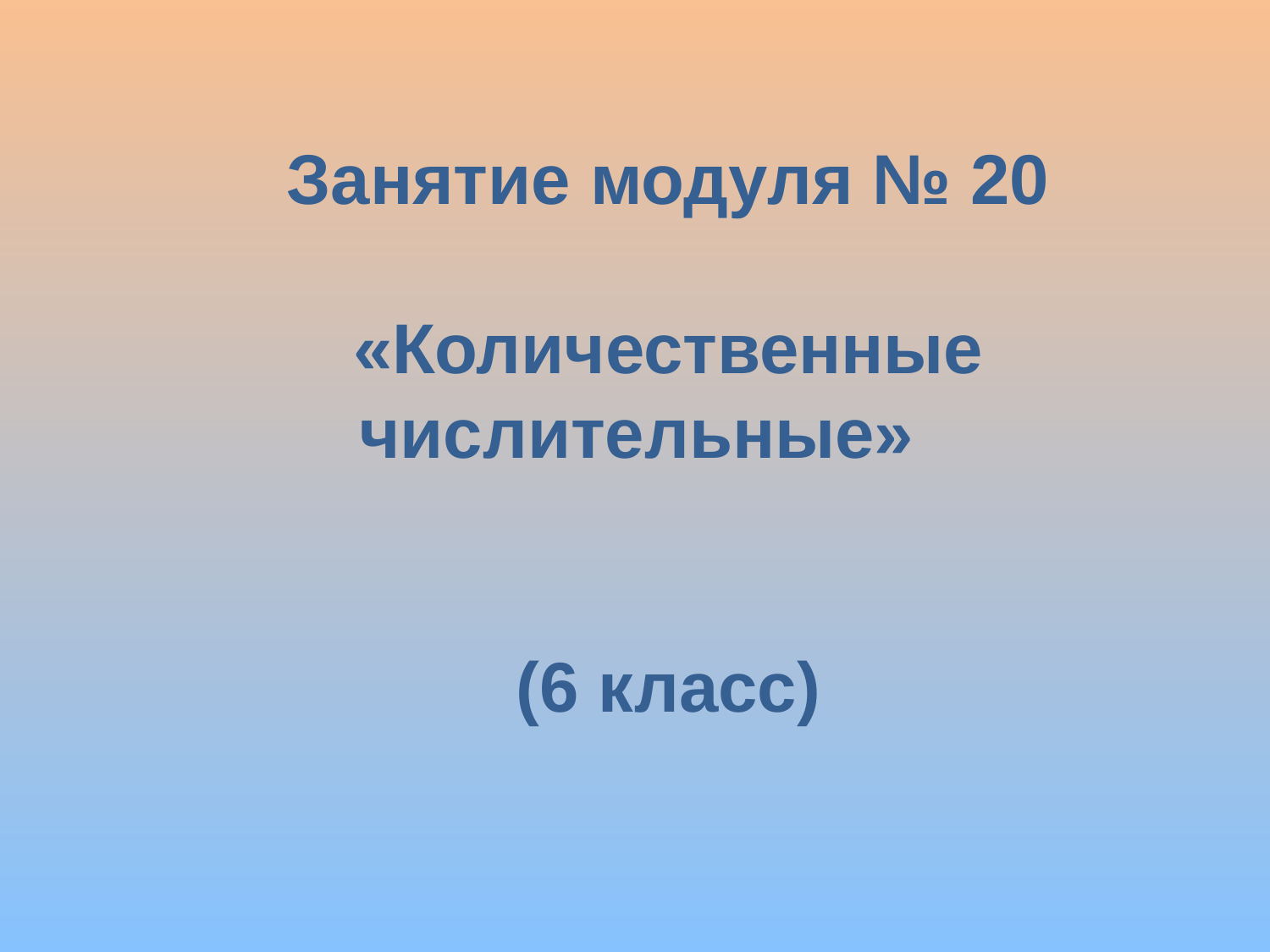

Занятие модуля № 20

«Количественные числительные»

(6 класс)